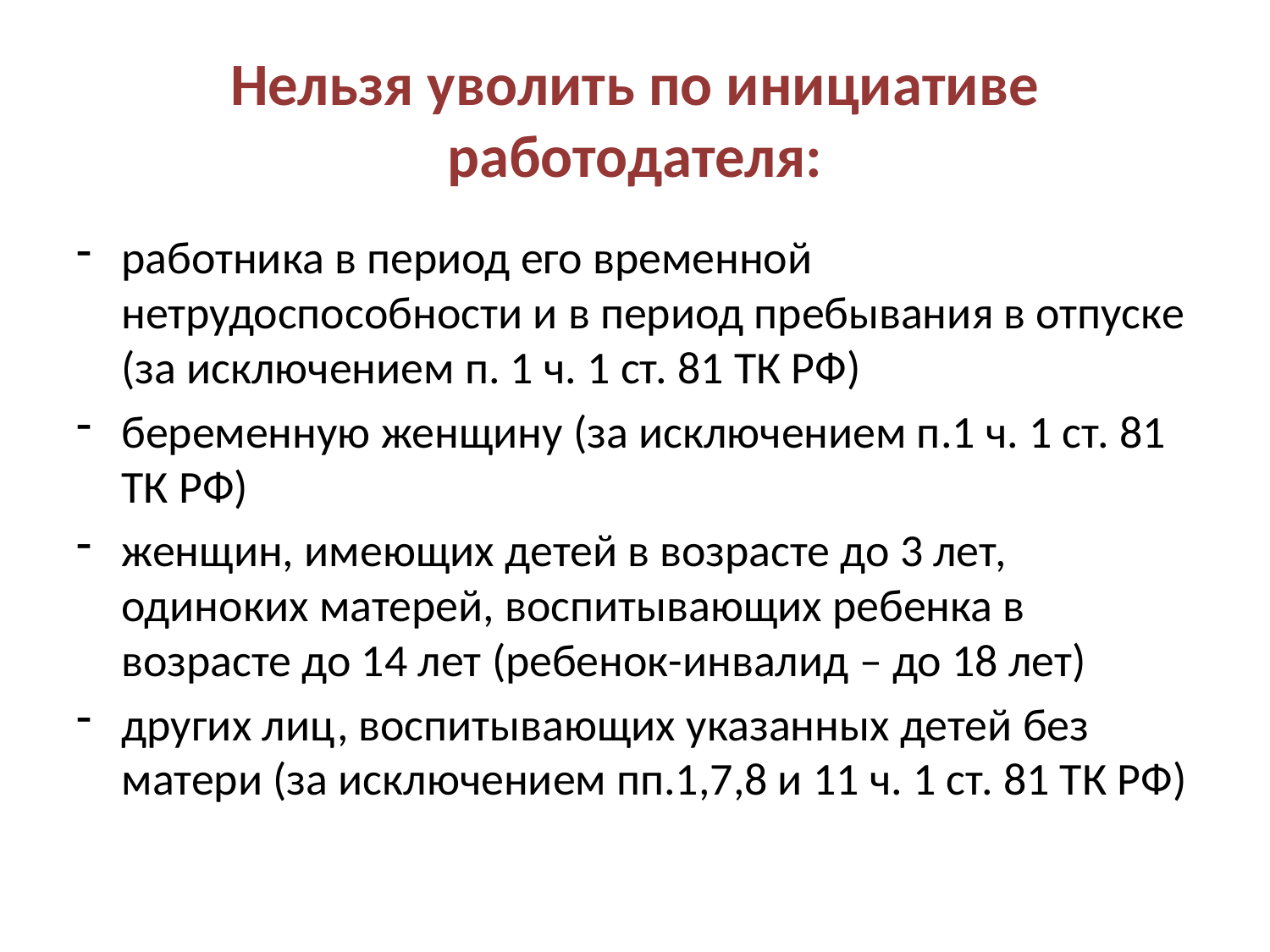

# Нельзя уволить по инициативе работодателя:
работника в период его временной нетрудоспособности и в период пребывания в отпуске (за исключением п. 1 ч. 1 ст. 81 ТК РФ)
беременную женщину (за исключением п.1 ч. 1 ст. 81 ТК РФ)
женщин, имеющих детей в возрасте до 3 лет, одиноких матерей, воспитывающих ребенка в возрасте до 14 лет (ребенок-инвалид – до 18 лет)
других лиц, воспитывающих указанных детей без матери (за исключением пп.1,7,8 и 11 ч. 1 ст. 81 ТК РФ)